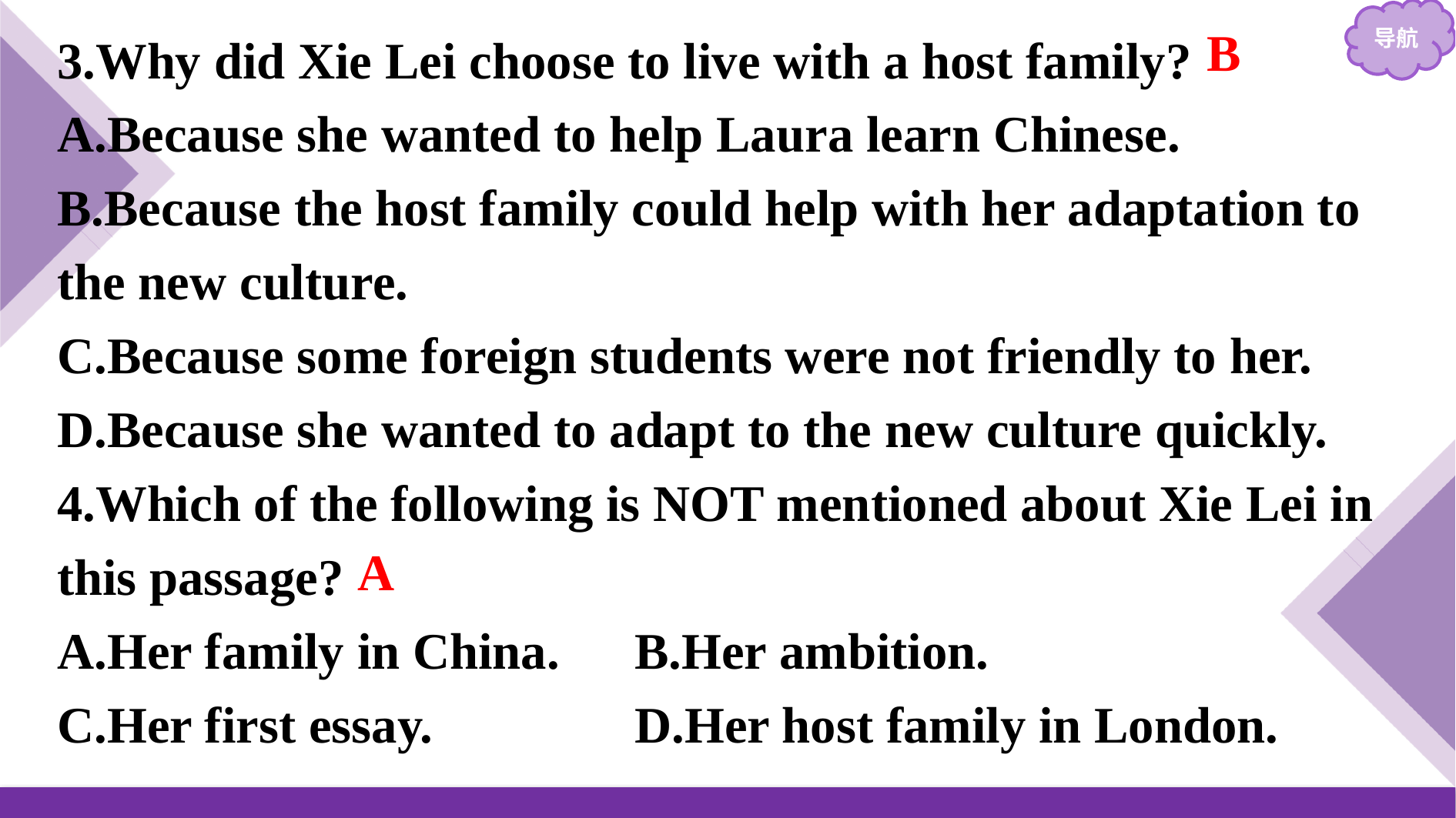

3.Why did Xie Lei choose to live with a host family?
A.Because she wanted to help Laura learn Chinese.
B.Because the host family could help with her adaptation to the new culture.
C.Because some foreign students were not friendly to her.
D.Because she wanted to adapt to the new culture quickly.
4.Which of the following is NOT mentioned about Xie Lei in this passage?
A.Her family in China.	B.Her ambition.
C.Her first essay.			D.Her host family in London.
B
A